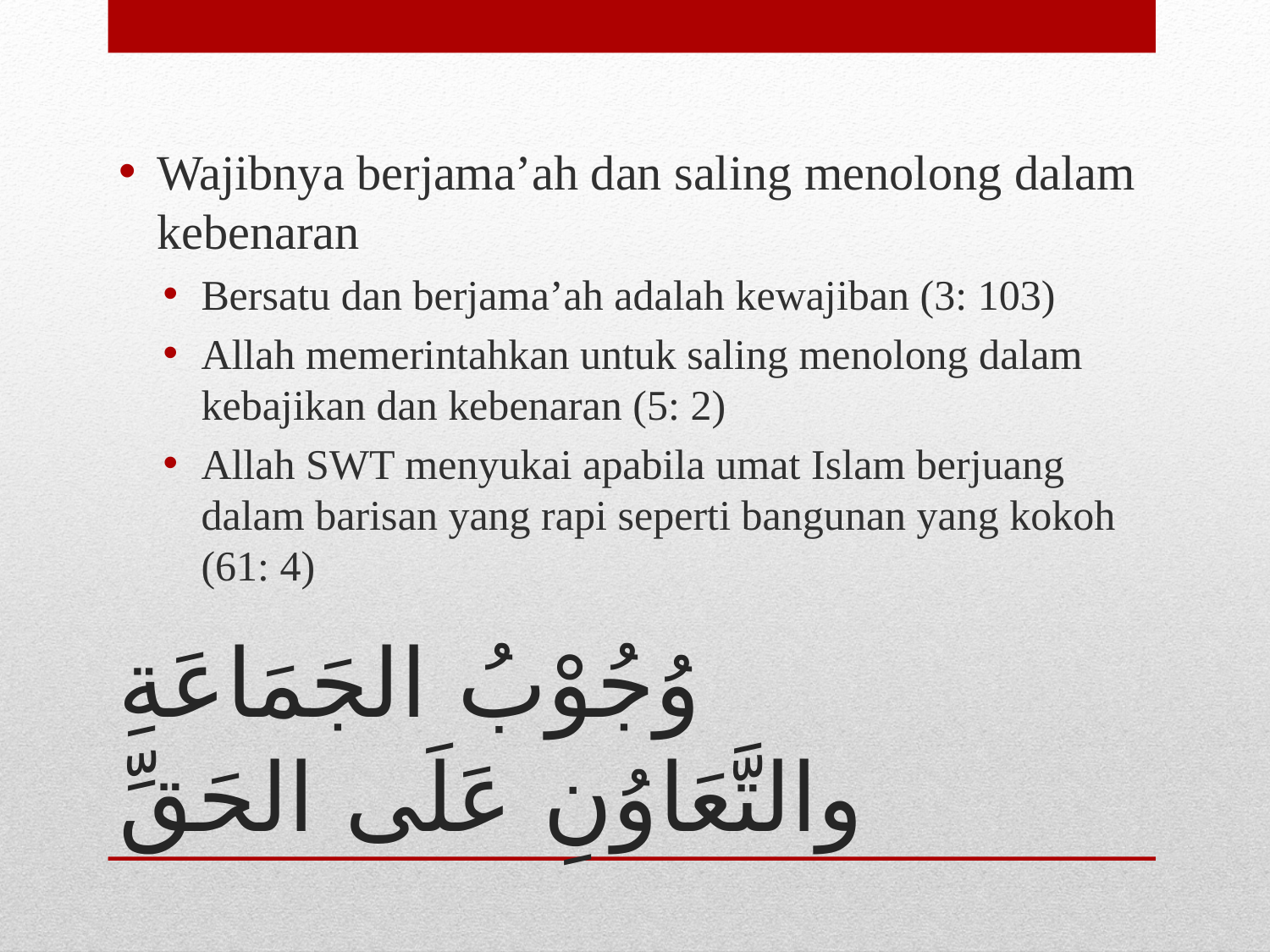

Wajibnya berjama’ah dan saling menolong dalam kebenaran
Bersatu dan berjama’ah adalah kewajiban (3: 103)
Allah memerintahkan untuk saling menolong dalam kebajikan dan kebenaran (5: 2)
Allah SWT menyukai apabila umat Islam berjuang dalam barisan yang rapi seperti bangunan yang kokoh (61: 4)
# وُجُوْبُ الجَمَاعَةِ والتَّعَاوُنِ عَلَى الحَقِّ